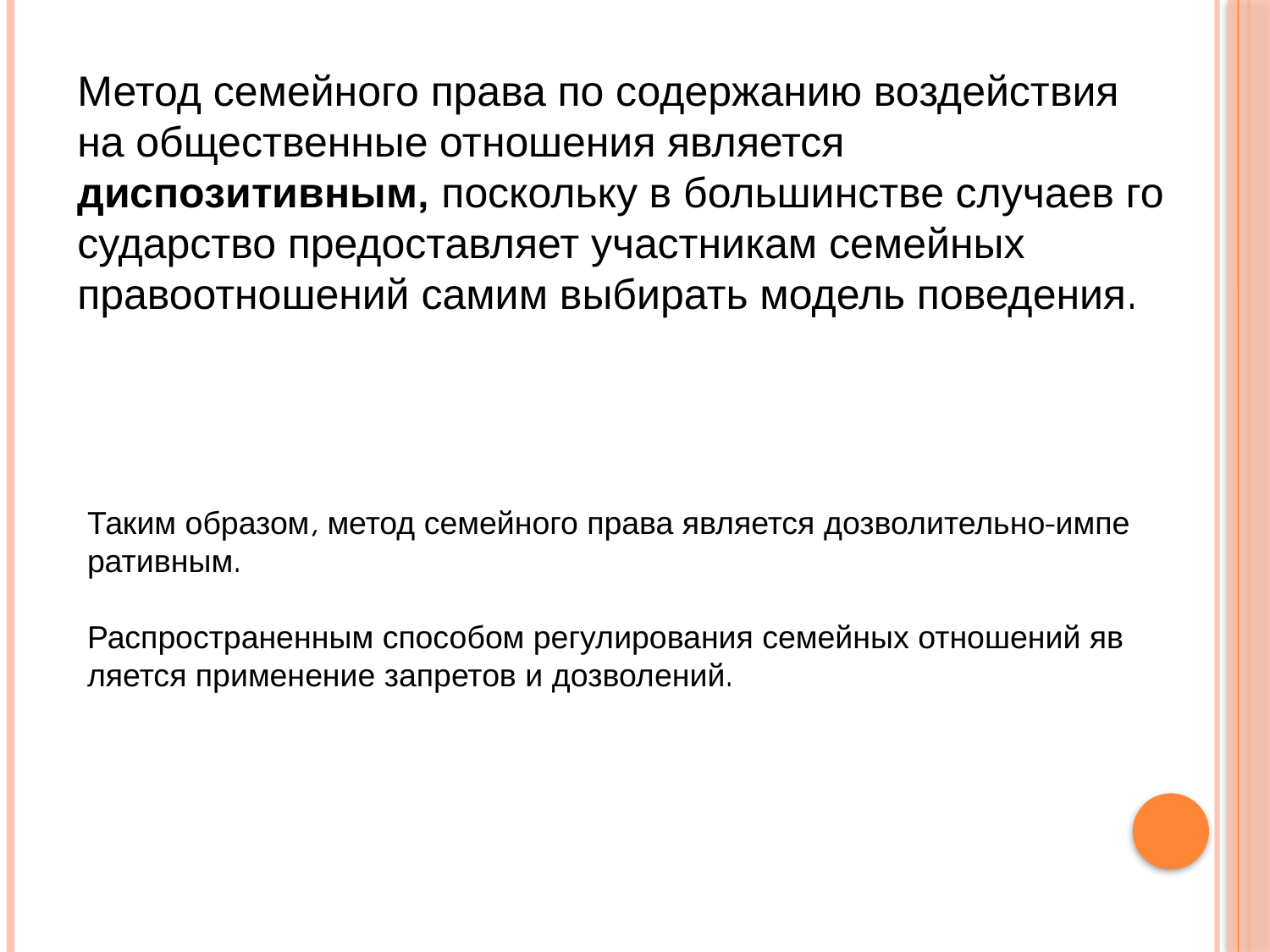

Метод семейного права по содержанию воздействия на общественные отношения является диспозитивным, поскольку в большинстве случаев го­сударство предоставляет участникам семейных правоотношений самим выбирать модель поведения.
Таким образом, метод семейного права является дозволительно-импе­ративным.

Распространенным способом регулирования семейных отношений яв­ляется применение запретов и дозволений.